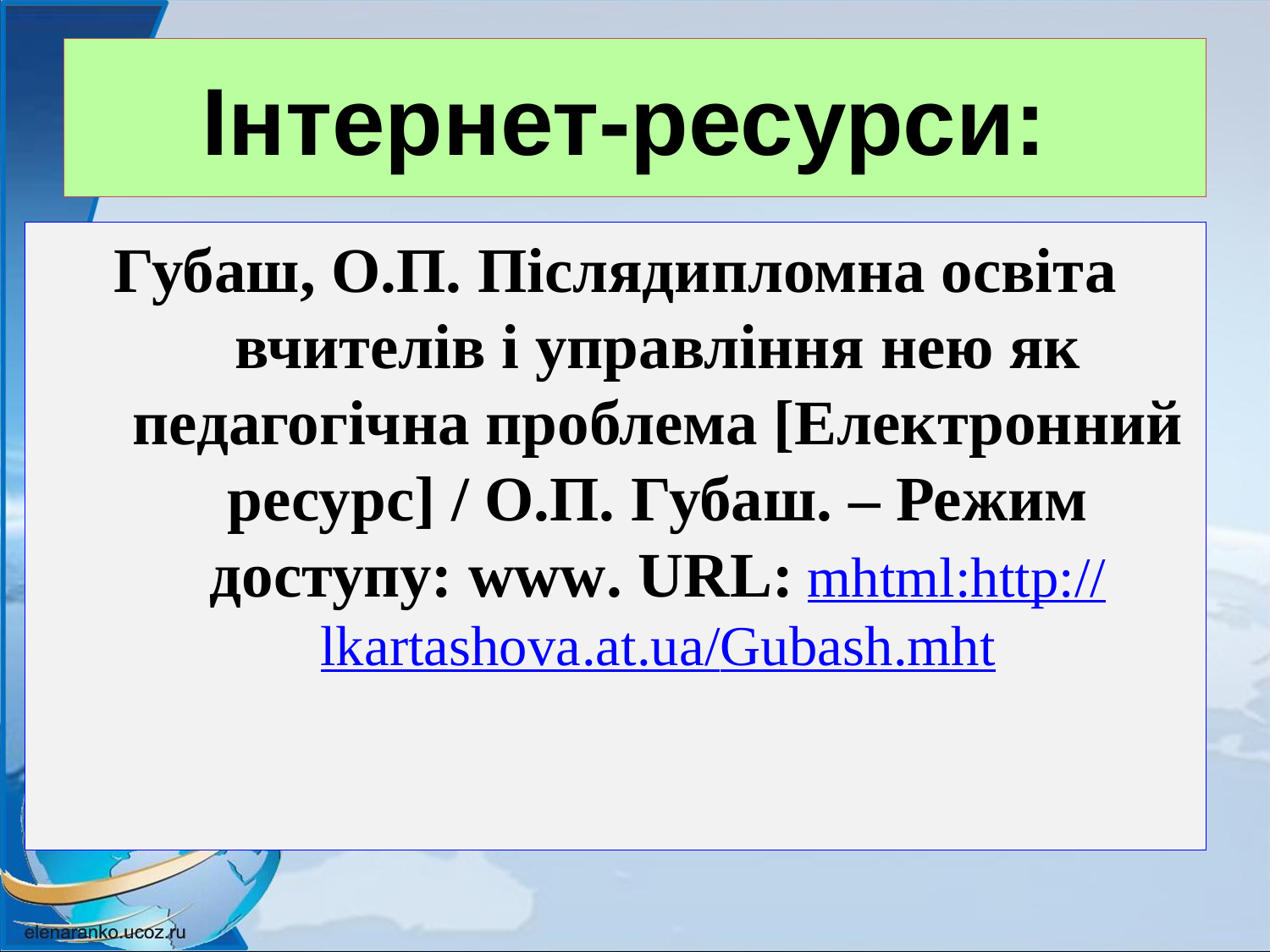

# Інтернет-ресурси:
Губаш, О.П. Післядипломна освіта вчителів і управління нею як педагогічна проблема [Електронний ресурс] / О.П. Губаш. – Режим доступу: www. URL: mhtml:http://lkartashova.at.ua/Gubash.mht